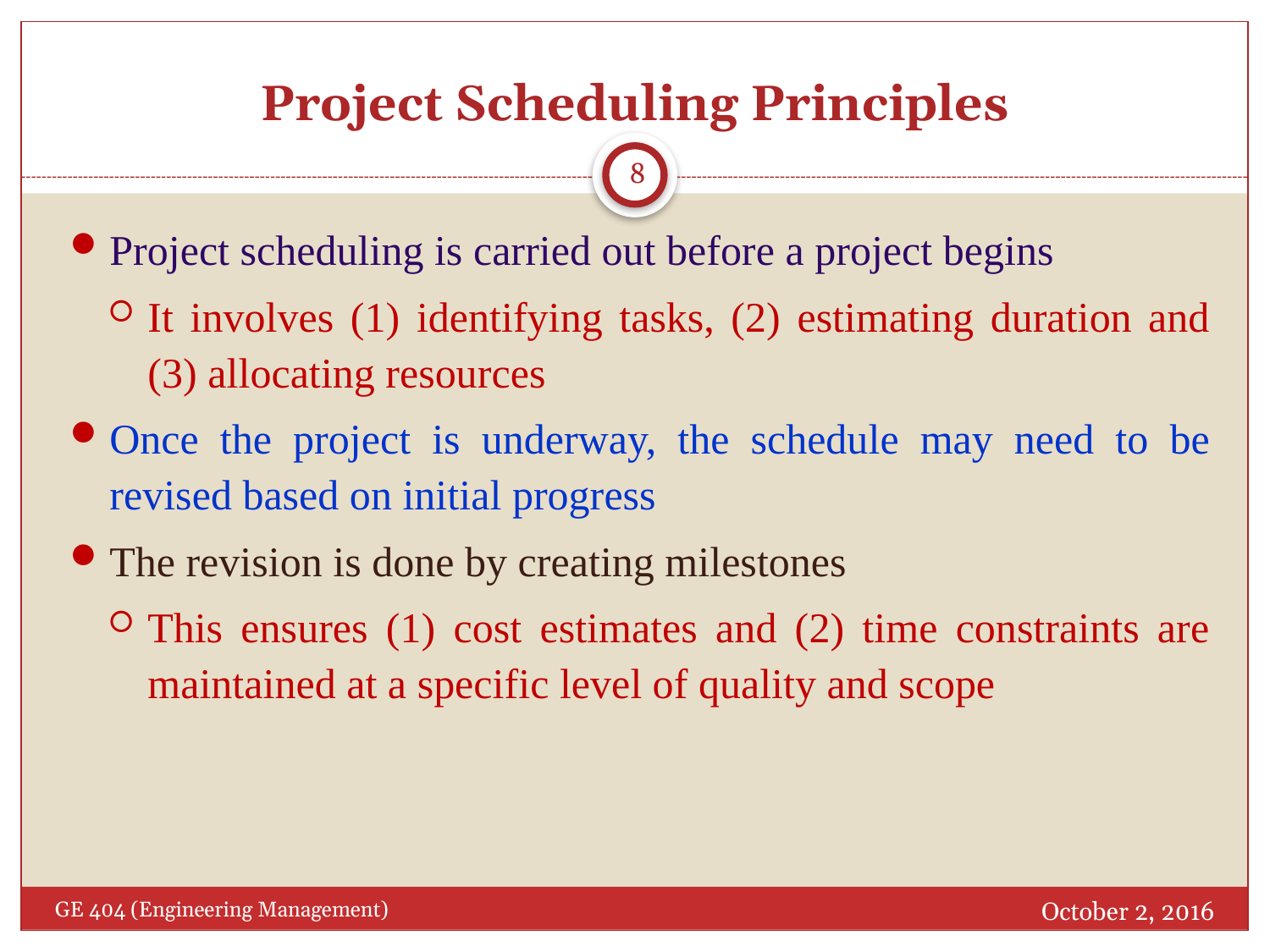

# Project Scheduling Principles
8
Project scheduling is carried out before a project begins
It involves (1) identifying tasks, (2) estimating duration and (3) allocating resources
Once the project is underway, the schedule may need to be revised based on initial progress
The revision is done by creating milestones
This ensures (1) cost estimates and (2) time constraints are maintained at a specific level of quality and scope
October 2, 2016
GE 404 (Engineering Management)